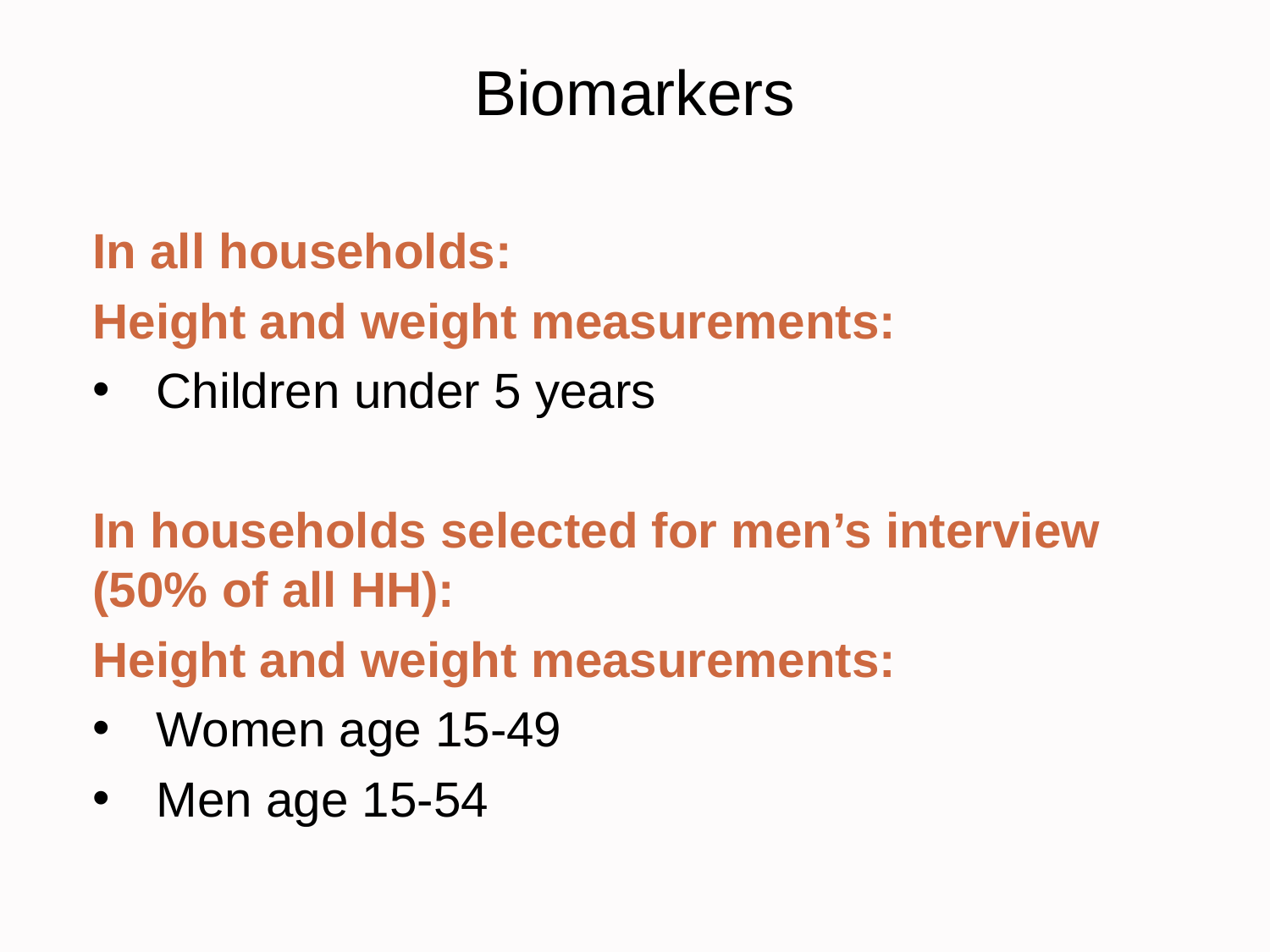

# Biomarkers
In all households:
Height and weight measurements:
Children under 5 years

In households selected for men’s interview
(50% of all HH):
Height and weight measurements:
Women age 15-49
Men age 15-54